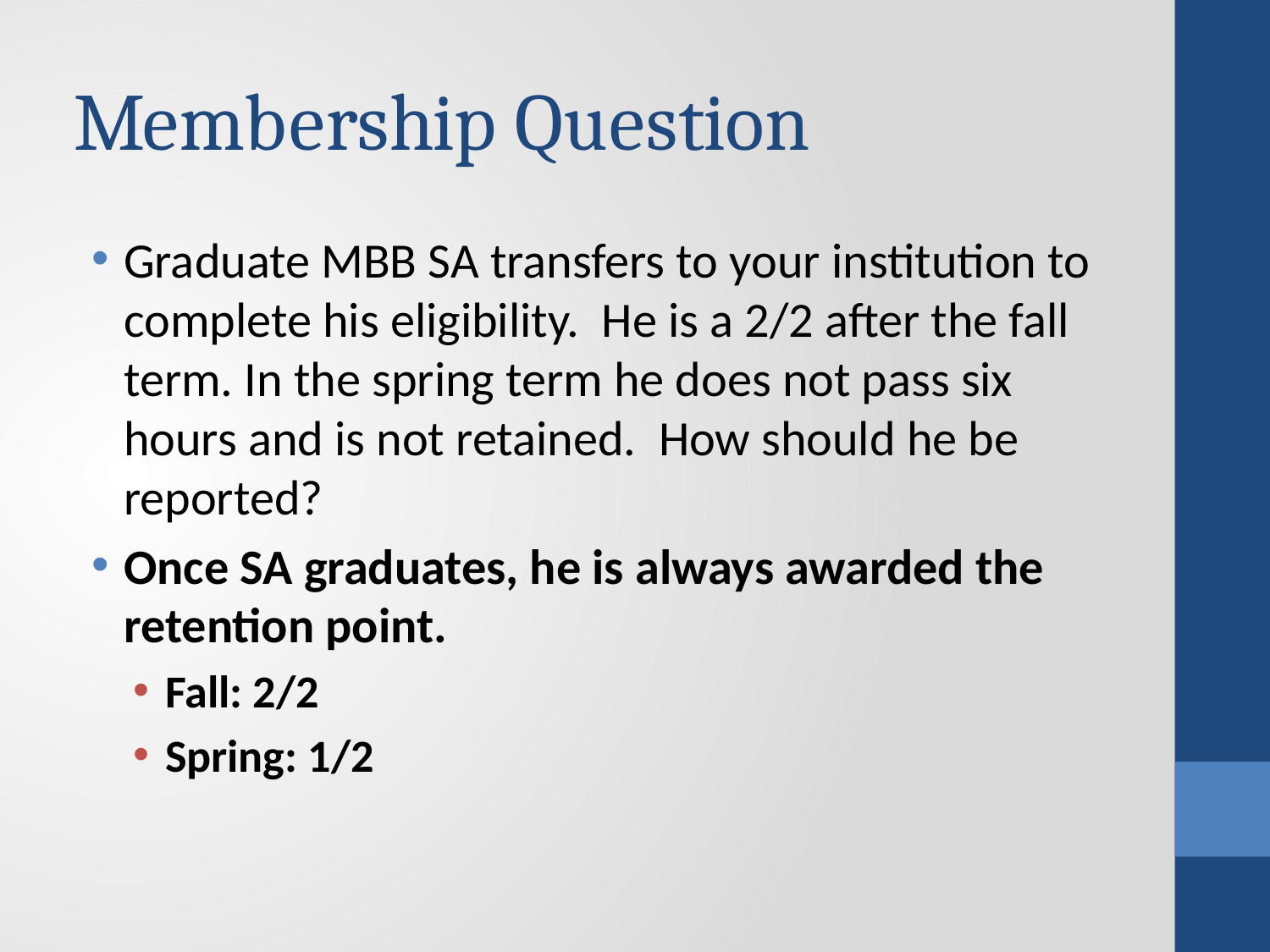

# Membership Question
Graduate MBB SA transfers to your institution to complete his eligibility.  He is a 2/2 after the fall term. In the spring term he does not pass six hours and is not retained.  How should he be reported?
Once SA graduates, he is always awarded the retention point.
Fall: 2/2
Spring: 1/2